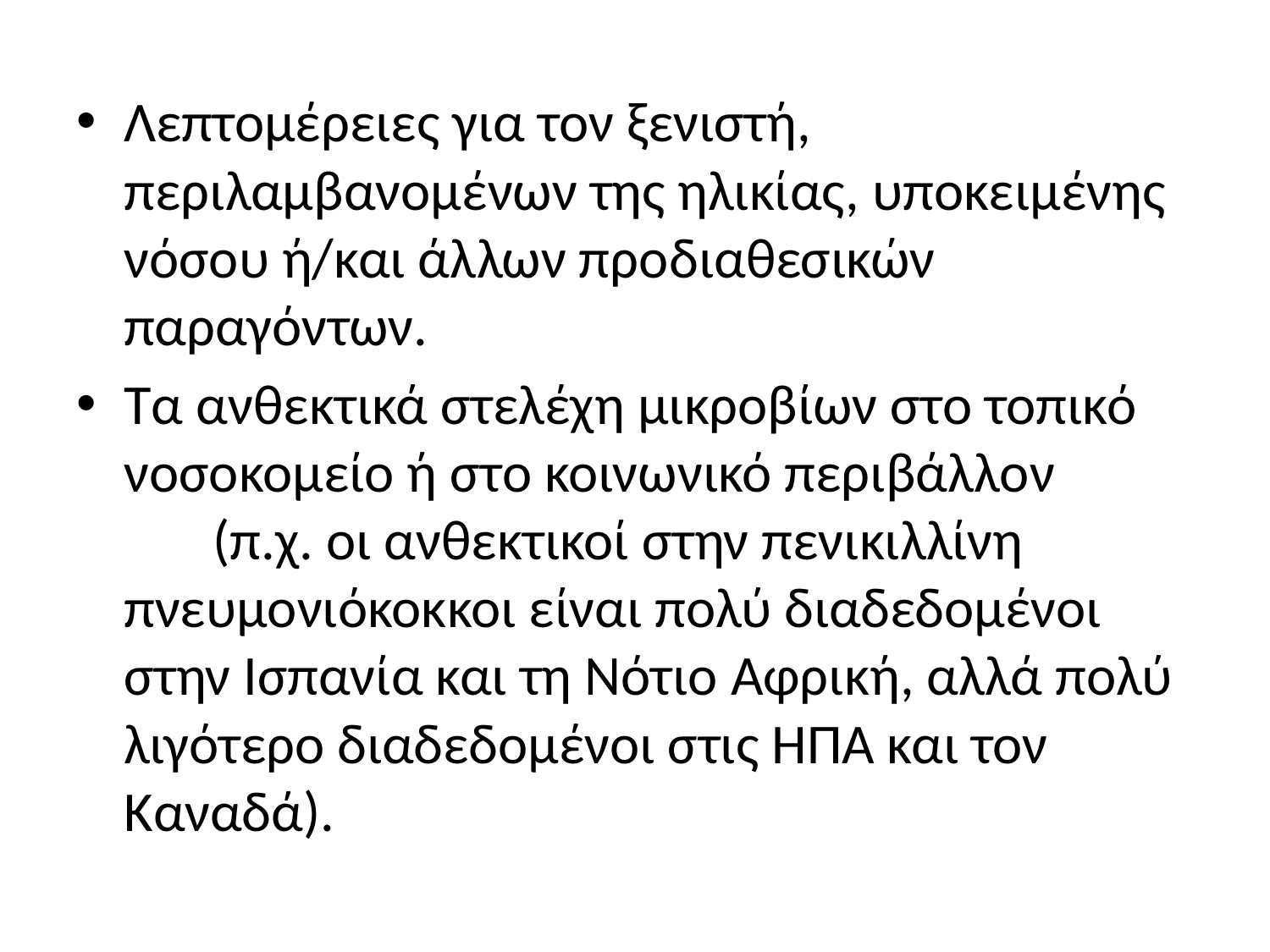

Λεπτομέρειες για τον ξενιστή, περιλαμβανομένων της ηλικίας, υποκειμένης νόσου ή/και άλλων προδιαθεσικών παραγόντων.
Τα ανθεκτικά στελέχη μικροβίων στο τοπικό νοσοκομείο ή στο κοινωνικό περιβάλλον                  (π.χ. οι ανθεκτικοί στην πενικιλλίνη πνευμονιόκοκκοι είναι πολύ διαδεδομένοι στην Ισπανία και τη Νότιο Αφρική, αλλά πολύ λιγότερο διαδεδομένοι στις ΗΠΑ και τον Καναδά).